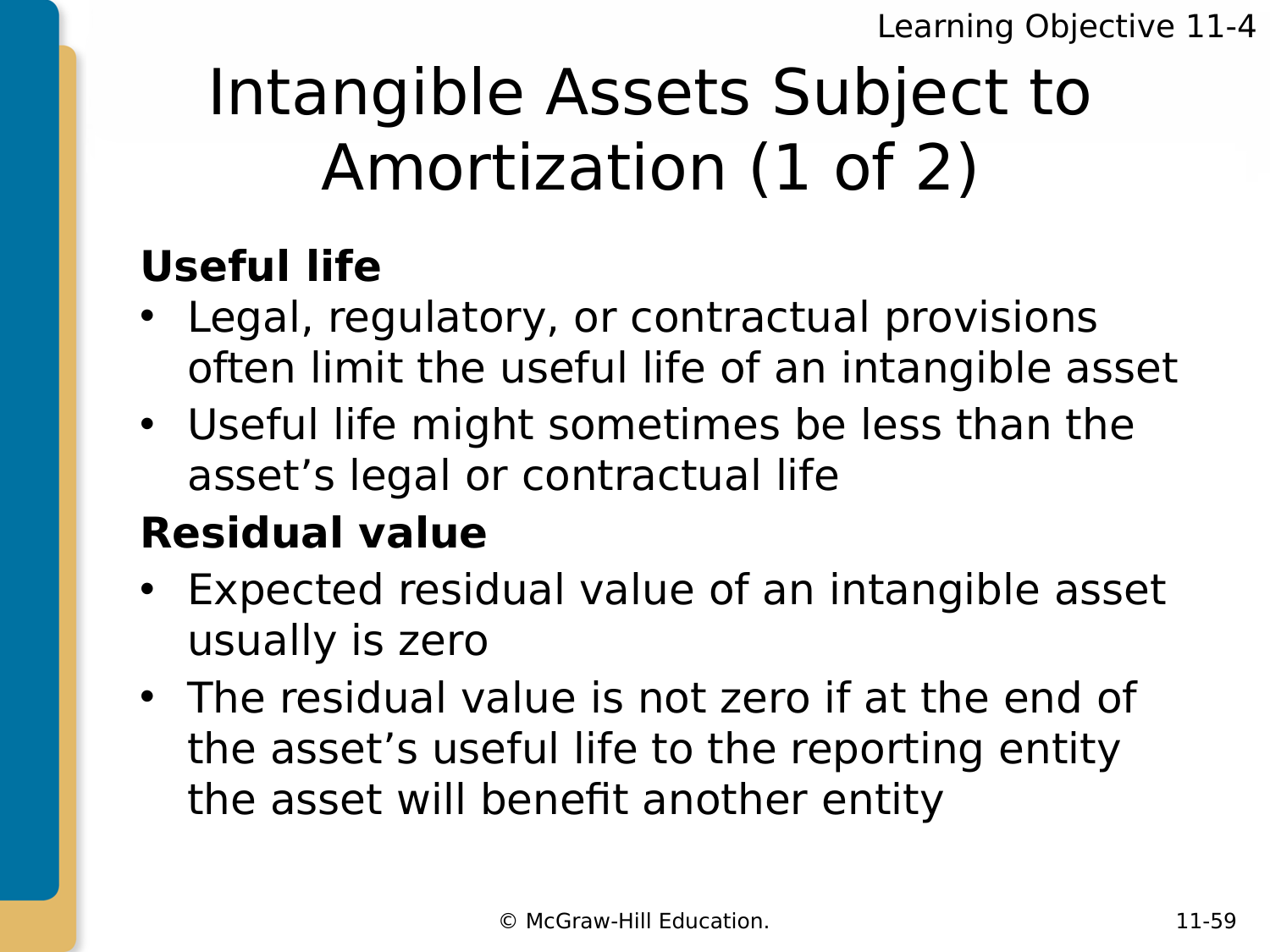

Learning Objective 11-4
# Intangible Assets Subject to Amortization (1 of 2)
Useful life
Legal, regulatory, or contractual provisions often limit the useful life of an intangible asset
Useful life might sometimes be less than the asset’s legal or contractual life
Residual value
Expected residual value of an intangible asset usually is zero
The residual value is not zero if at the end of the asset’s useful life to the reporting entity the asset will benefit another entity